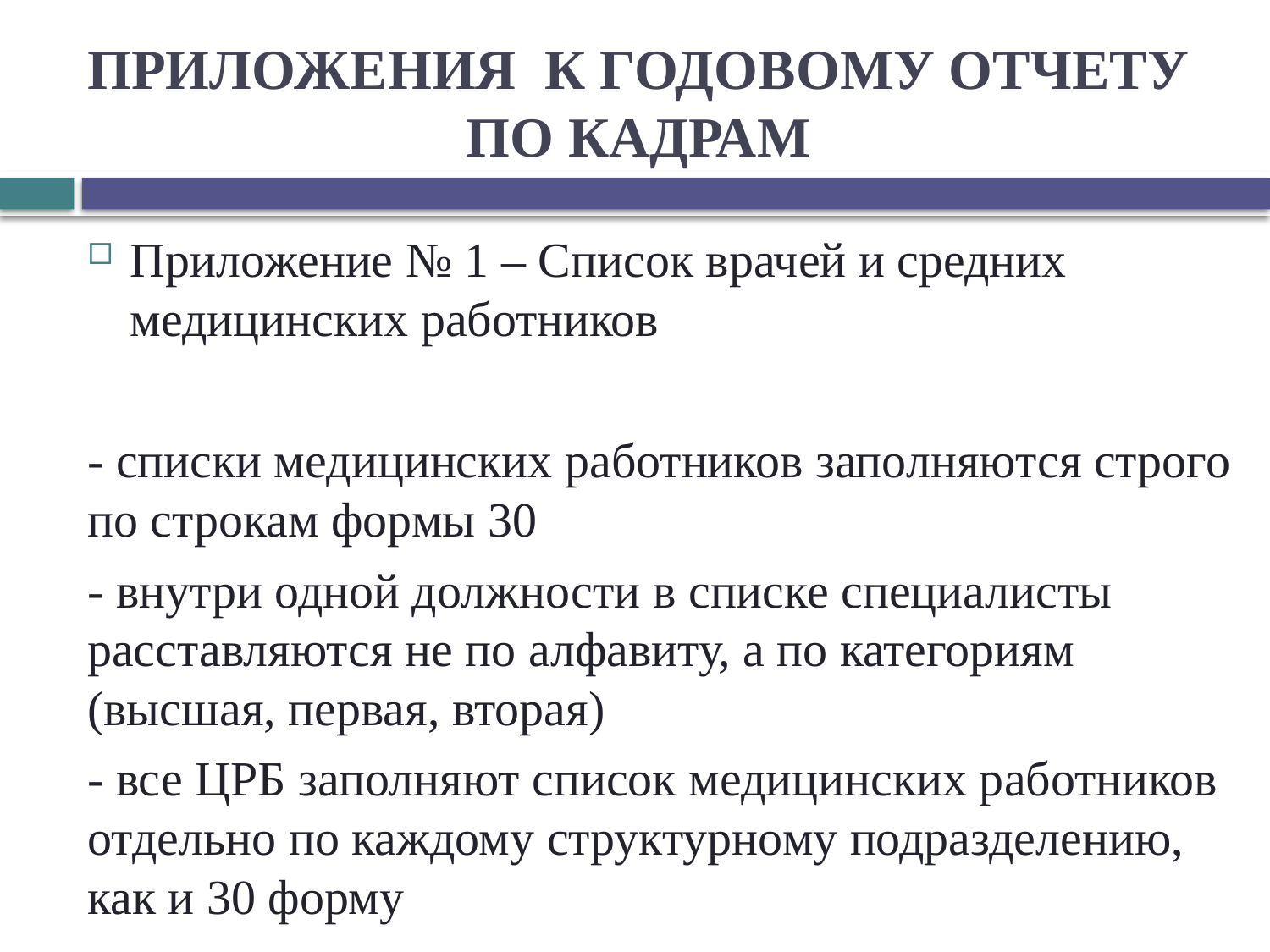

# ПРИЛОЖЕНИЯ  К ГОДОВОМУ ОТЧЕТУ ПО КАДРАМ
Приложение № 1 – Список врачей и средних медицинских работников

- списки медицинских работников заполняются строго по строкам формы 30
- внутри одной должности в списке специалисты расставляются не по алфавиту, а по категориям (высшая, первая, вторая)
- все ЦРБ заполняют список медицинских работников отдельно по каждому структурному подразделению, как и 30 форму